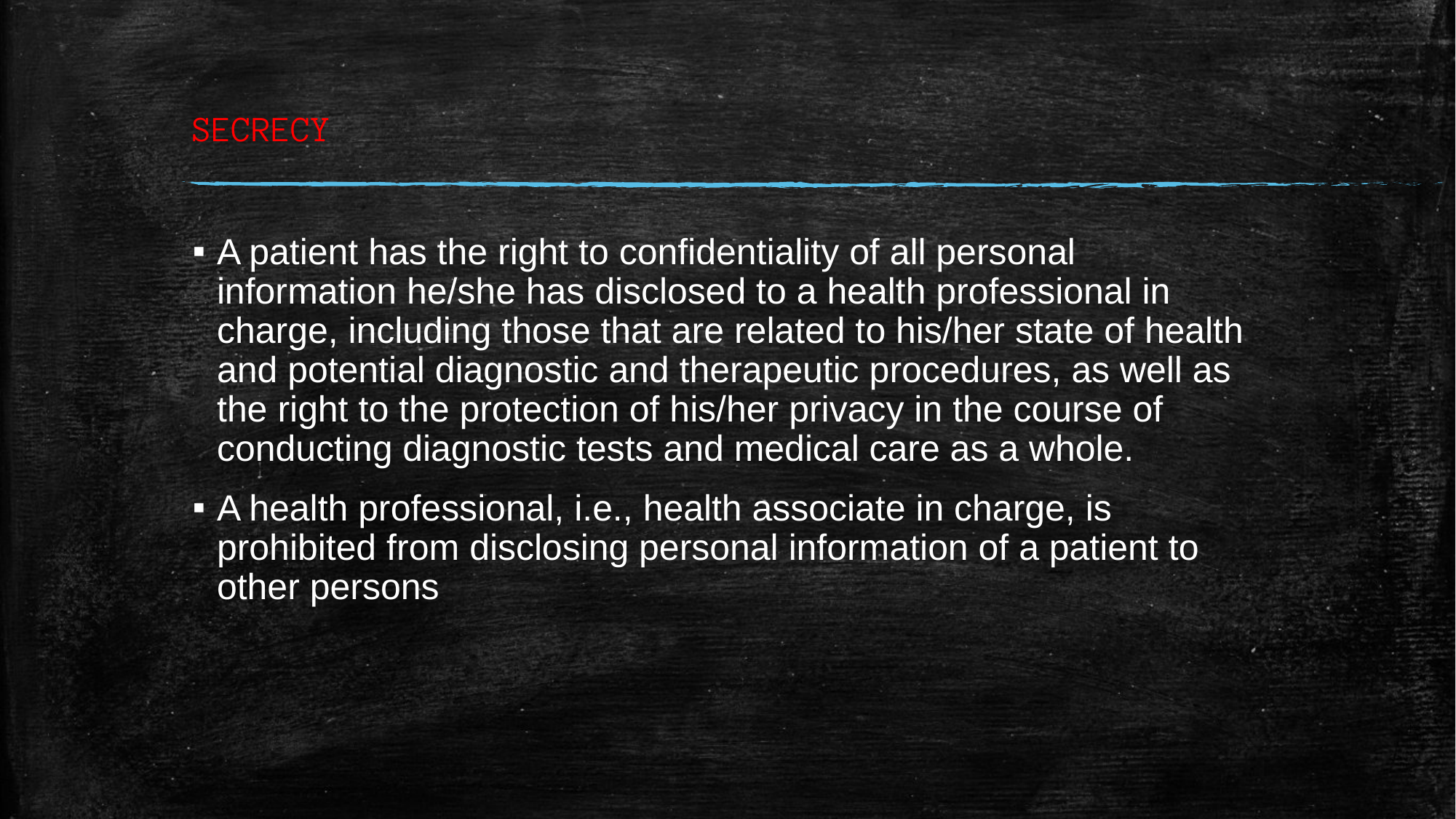

# SECRECY
A patient has the right to conﬁdentiality of all personal information he/she has disclosed to a health professional in charge, including those that are related to his/her state of health and potential diagnostic and therapeutic procedures, as well as the right to the protection of his/her privacy in the course of conducting diagnostic tests and medical care as a whole.
A health professional, i.e., health associate in charge, is prohibited from disclosing personal information of a patient to other persons